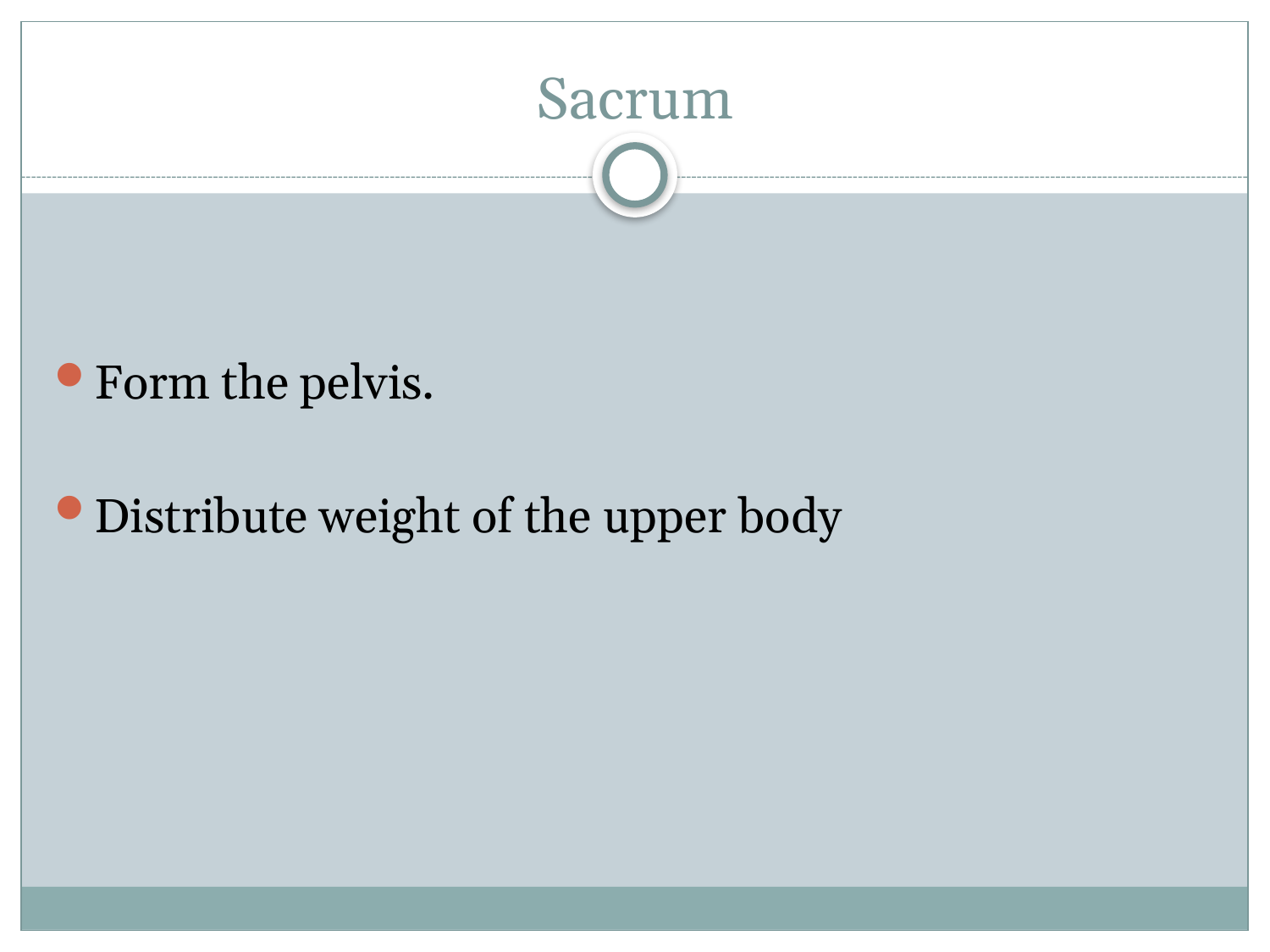

# Sacrum

Form the pelvis.

Distribute weight of the upper body